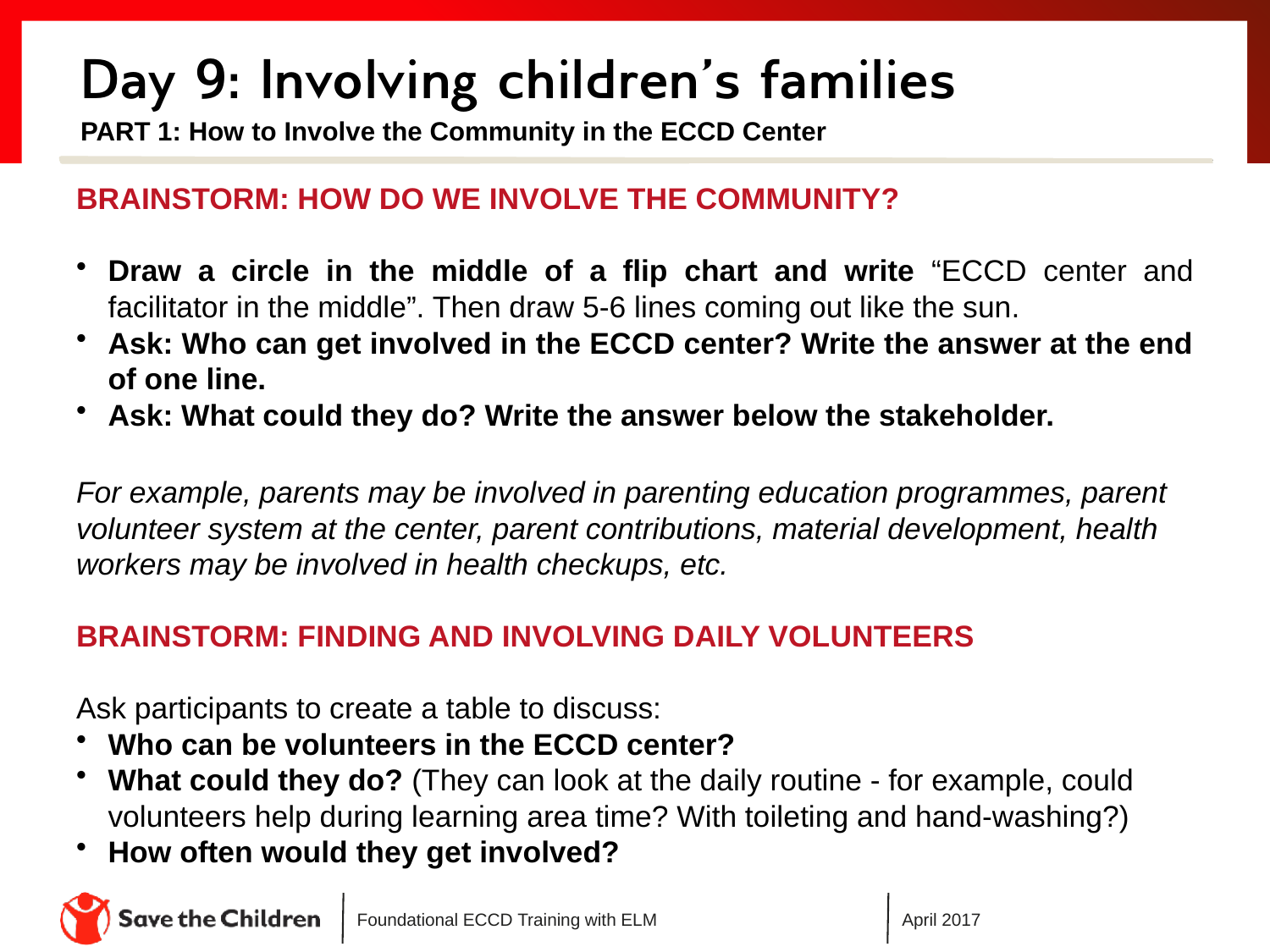

# Day 9: Involving children’s families
PART 1: How to Involve the Community in the ECCD Center
BRAINSTORM: HOW DO WE INVOLVE THE COMMUNITY?

Draw a circle in the middle of a flip chart and write “ECCD center and facilitator in the middle”. Then draw 5-6 lines coming out like the sun.
Ask: Who can get involved in the ECCD center? Write the answer at the end of one line.
Ask: What could they do? Write the answer below the stakeholder.

For example, parents may be involved in parenting education programmes, parent volunteer system at the center, parent contributions, material development, health workers may be involved in health checkups, etc.

BRAINSTORM: FINDING AND INVOLVING DAILY VOLUNTEERS

Ask participants to create a table to discuss:
Who can be volunteers in the ECCD center?
What could they do? (They can look at the daily routine - for example, could volunteers help during learning area time? With toileting and hand-washing?)
How often would they get involved?
Foundational ECCD Training with ELM
April 2017